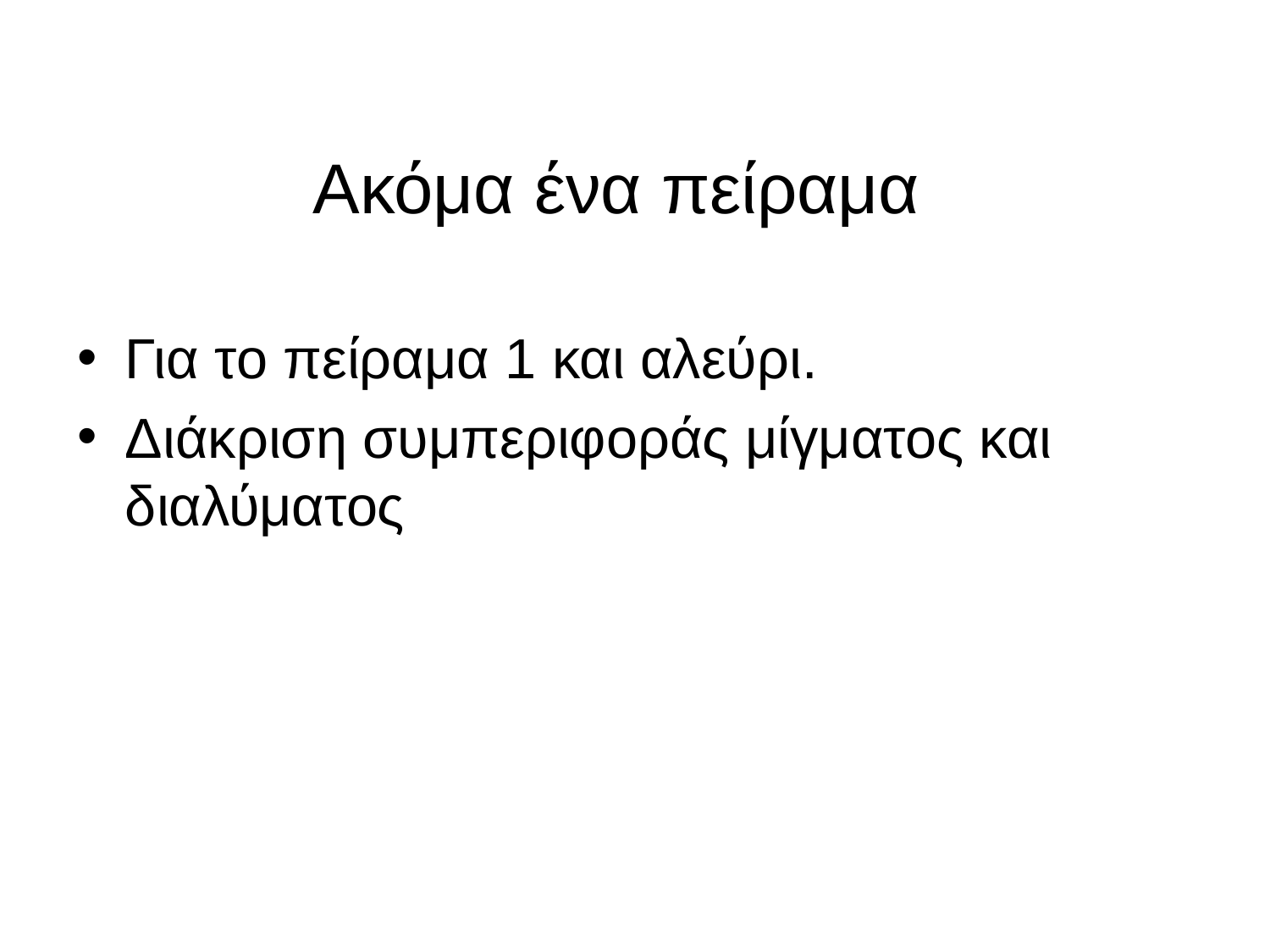

# Ακόμα ένα πείραμα
Για το πείραμα 1 και αλεύρι.
Διάκριση συμπεριφοράς μίγματος και διαλύματος